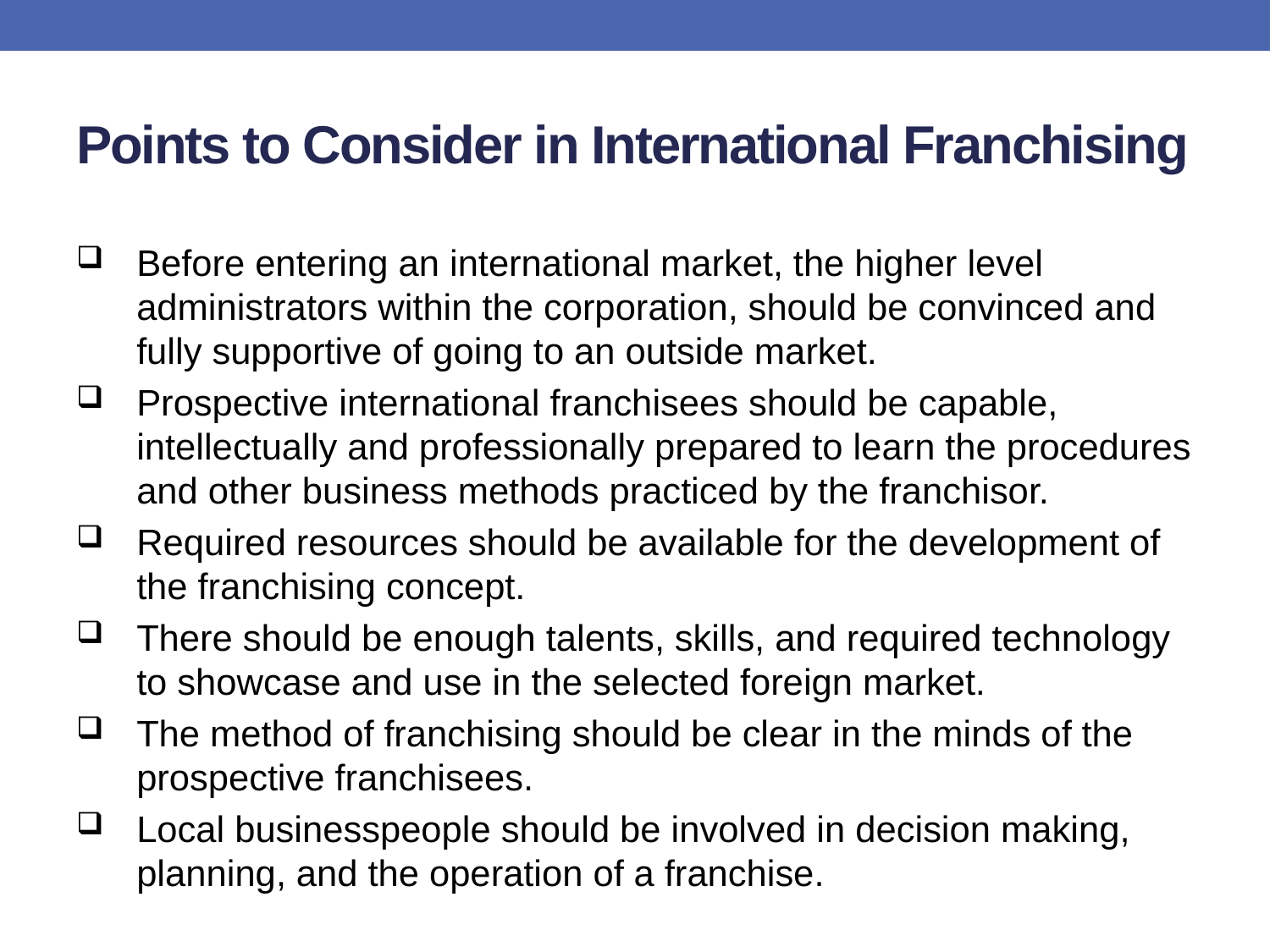

# Points to Consider in International Franchising
Before entering an international market, the higher level administrators within the corporation, should be convinced and fully supportive of going to an outside market.
Prospective international franchisees should be capable, intellectually and professionally prepared to learn the procedures and other business methods practiced by the franchisor.
Required resources should be available for the development of the franchising concept.
There should be enough talents, skills, and required technology to showcase and use in the selected foreign market.
The method of franchising should be clear in the minds of the prospective franchisees.
Local businesspeople should be involved in decision making, planning, and the operation of a franchise.